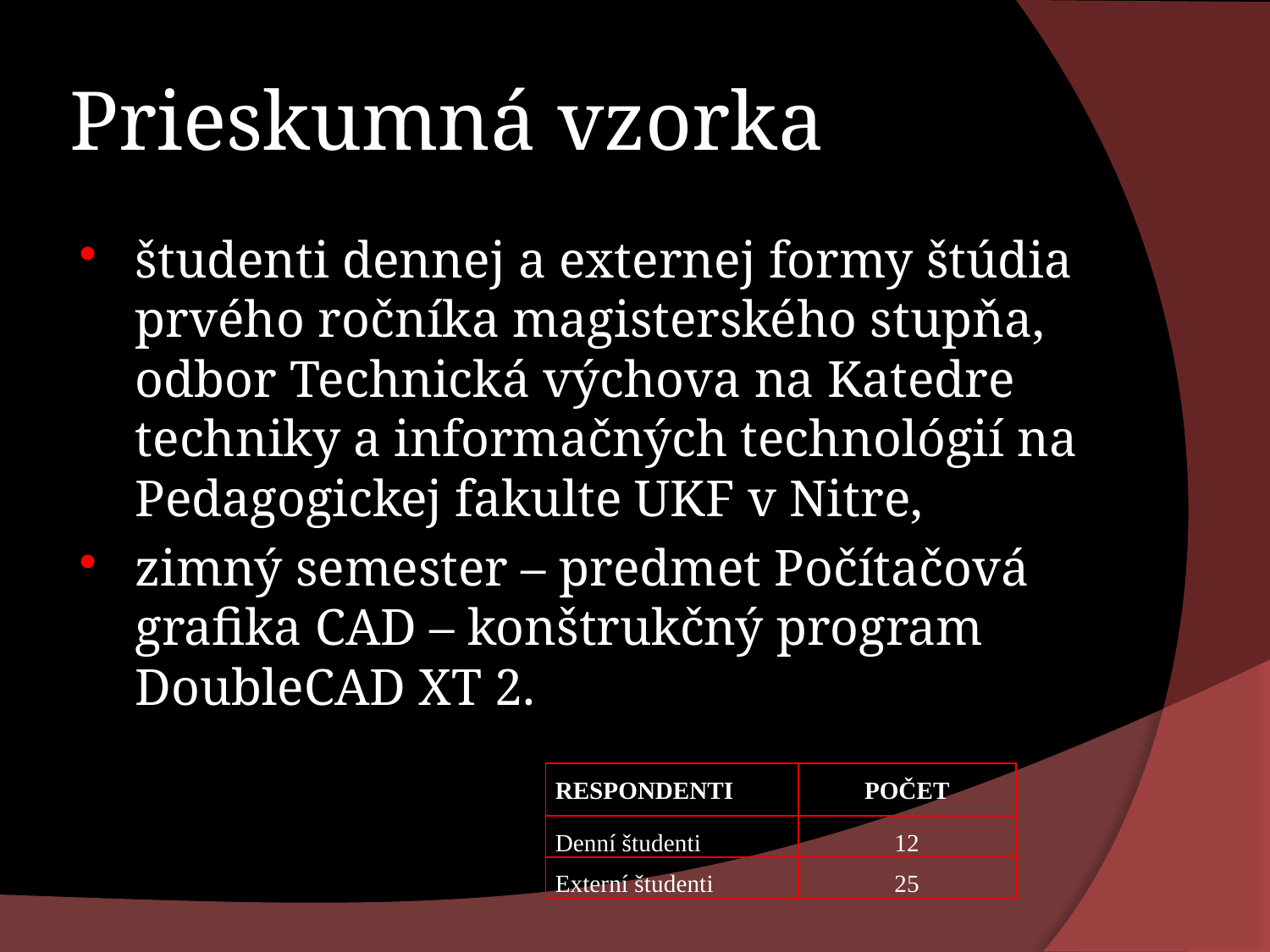

# Prieskumná vzorka
študenti dennej a externej formy štúdia prvého ročníka magisterského stupňa, odbor Technická výchova na Katedre techniky a informačných technológií na Pedagogickej fakulte UKF v Nitre,
zimný semester – predmet Počítačová grafika CAD – konštrukčný program DoubleCAD XT 2.
| RESPONDENTI | POČET |
| --- | --- |
| Denní študenti | 12 |
| Externí študenti | 25 |